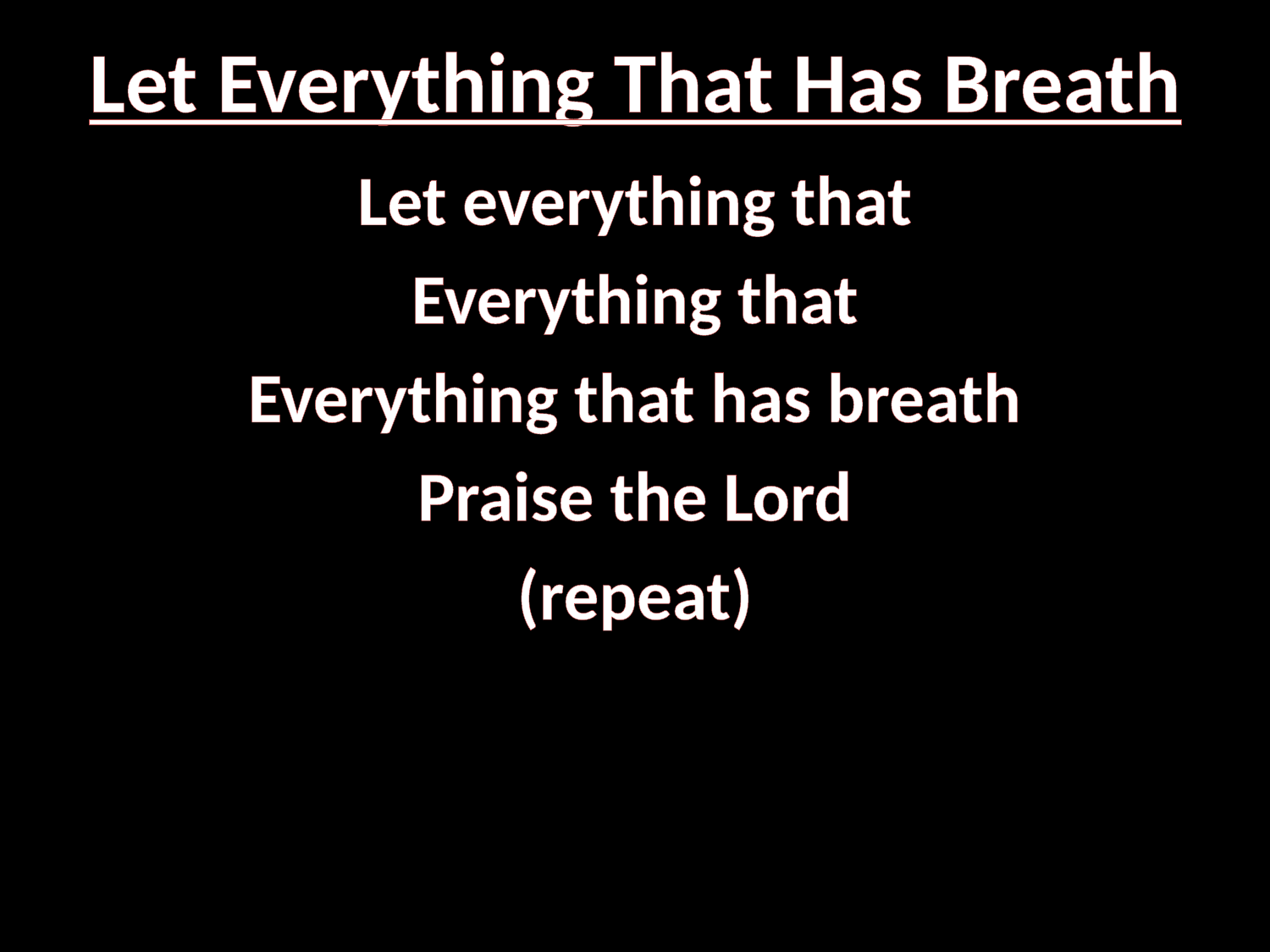

# Let Everything That Has Breath
Let everything that
Everything that
Everything that has breath
Praise the Lord
(repeat)